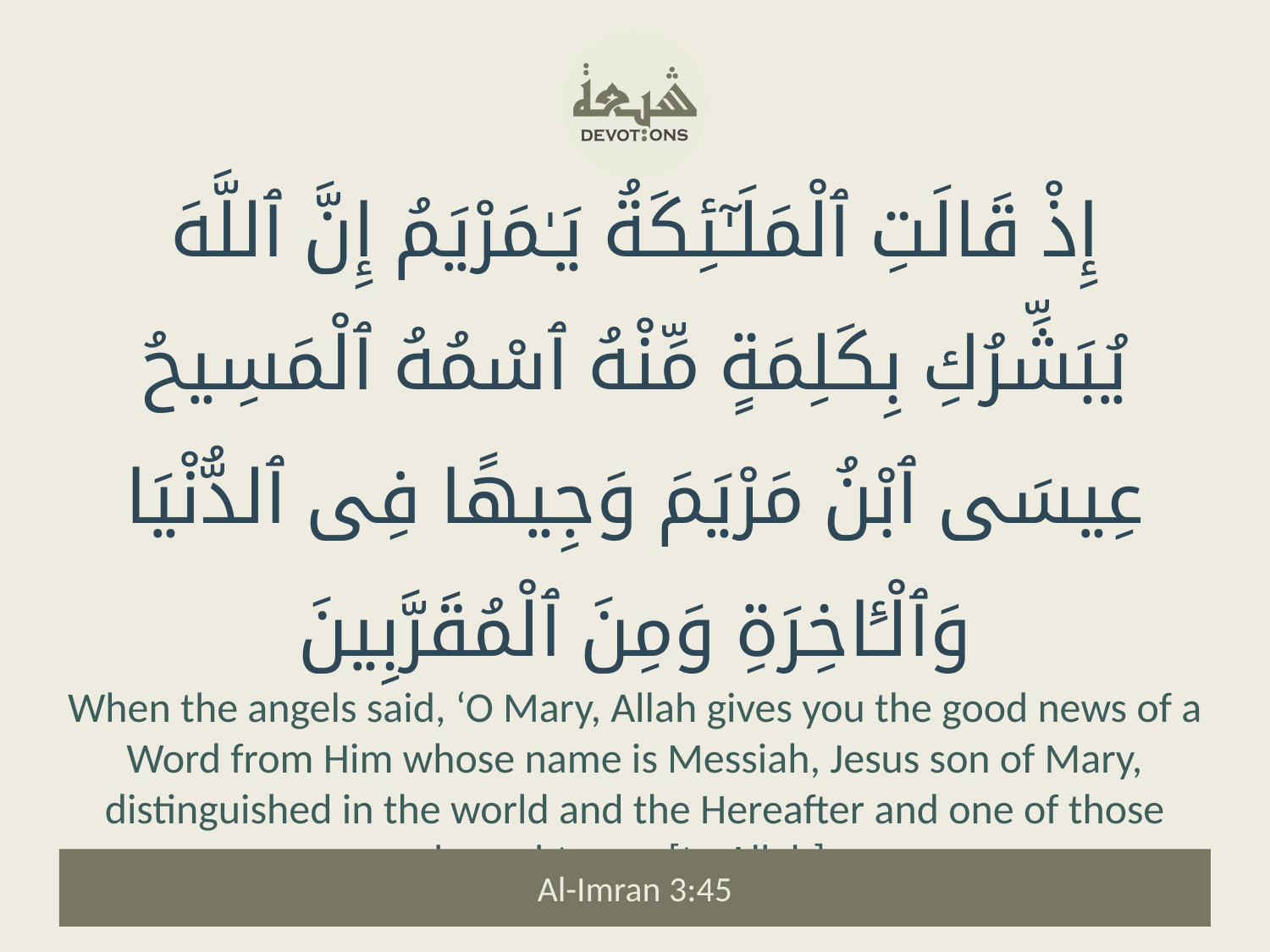

إِذْ قَالَتِ ٱلْمَلَـٰٓئِكَةُ يَـٰمَرْيَمُ إِنَّ ٱللَّهَ يُبَشِّرُكِ بِكَلِمَةٍ مِّنْهُ ٱسْمُهُ ٱلْمَسِيحُ عِيسَى ٱبْنُ مَرْيَمَ وَجِيهًا فِى ٱلدُّنْيَا وَٱلْـَٔاخِرَةِ وَمِنَ ٱلْمُقَرَّبِينَ
When the angels said, ‘O Mary, Allah gives you the good news of a Word from Him whose name is Messiah, Jesus son of Mary, distinguished in the world and the Hereafter and one of those brought near [to Allah].
Al-Imran 3:45